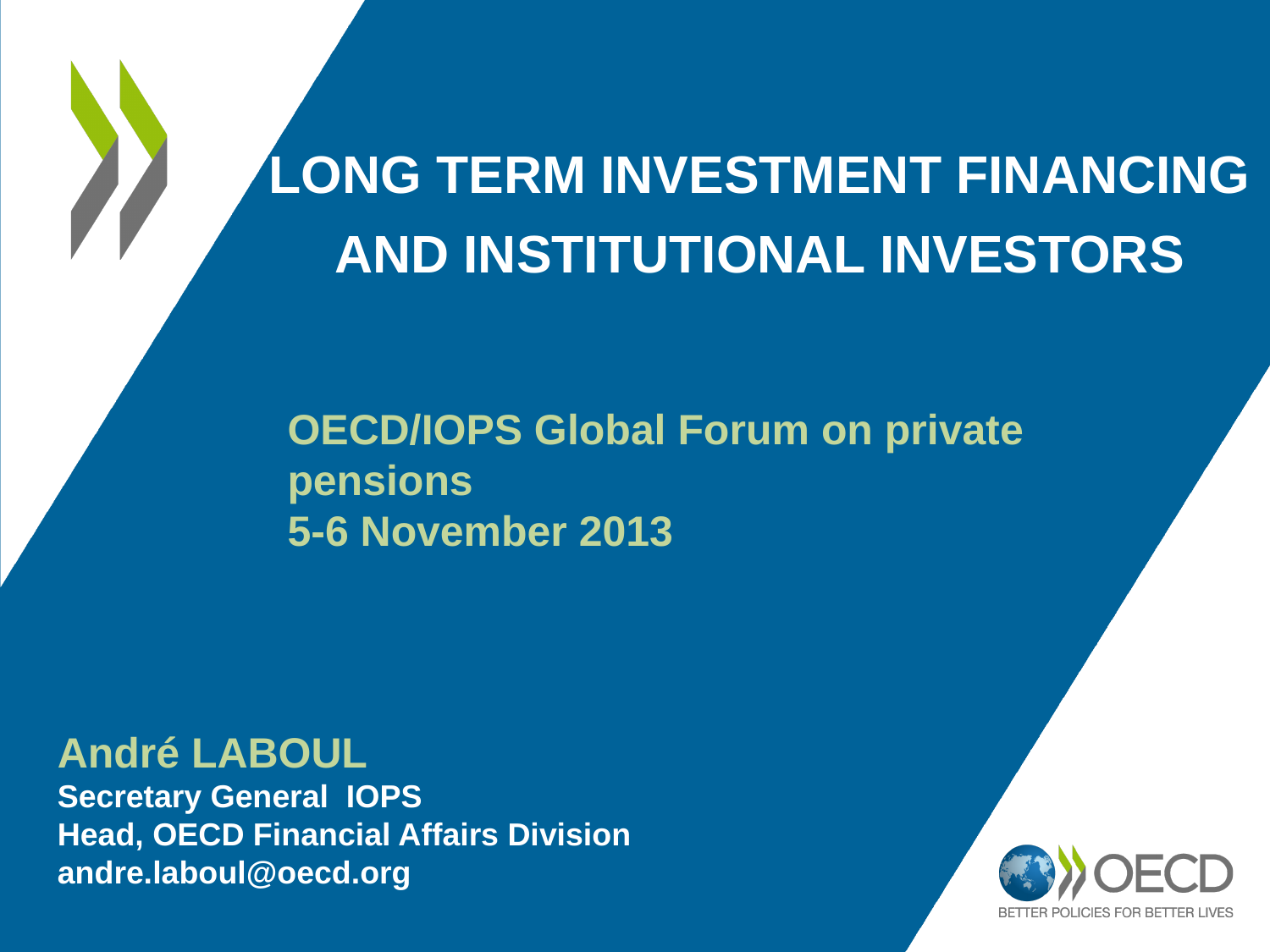

# Long Term Investment FINANCING AND INSTITUTIONAL INVESTORS
OECD/IOPS Global Forum on private pensions
5-6 November 2013
André LABOUL
Secretary General  IOPS
Head, OECD Financial Affairs Division
andre.laboul@oecd.org